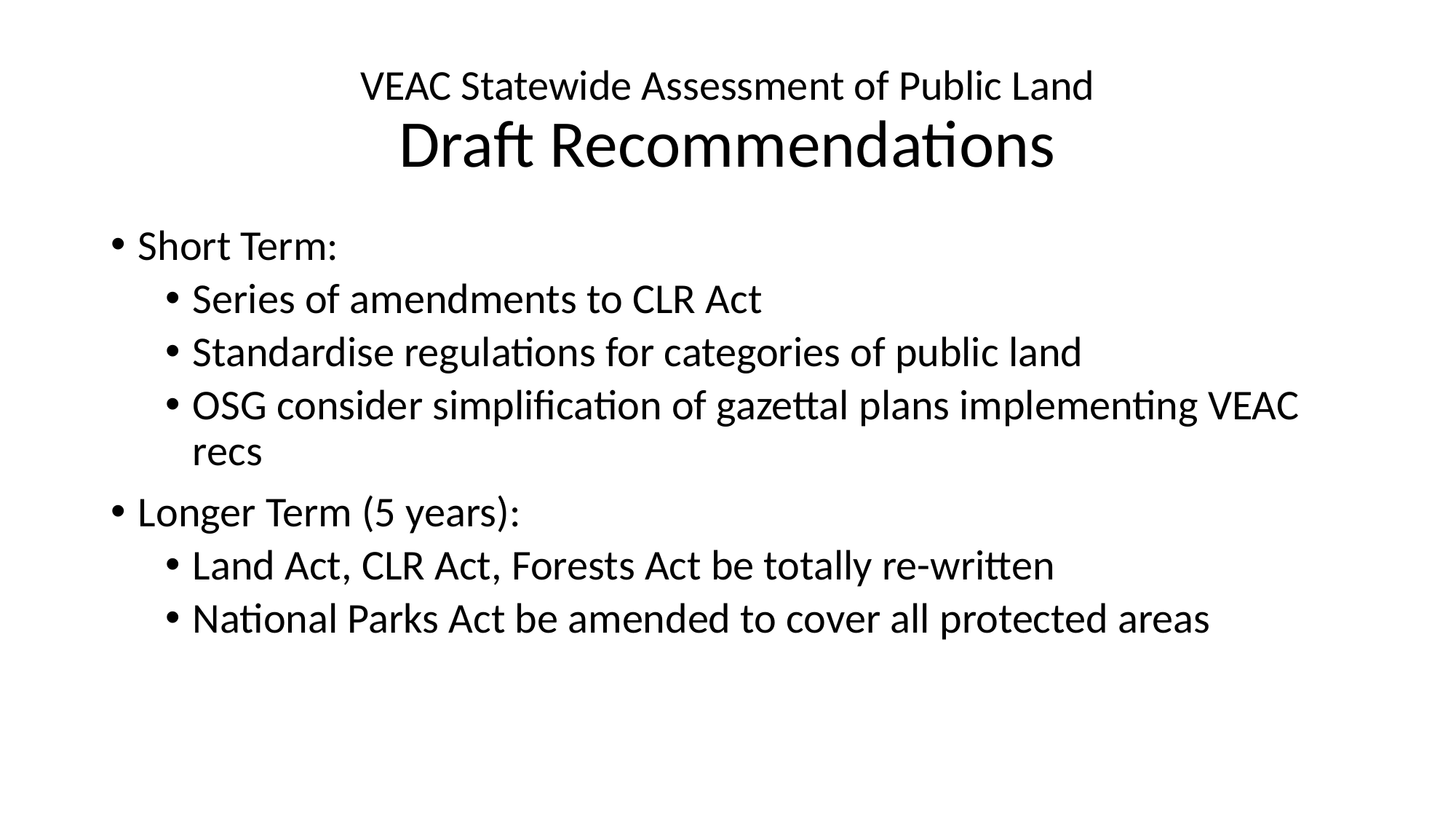

# VEAC Statewide Assessment of Public Land Draft Recommendations
Short Term:
Series of amendments to CLR Act
Standardise regulations for categories of public land
OSG consider simplification of gazettal plans implementing VEAC recs
Longer Term (5 years):
Land Act, CLR Act, Forests Act be totally re-written
National Parks Act be amended to cover all protected areas